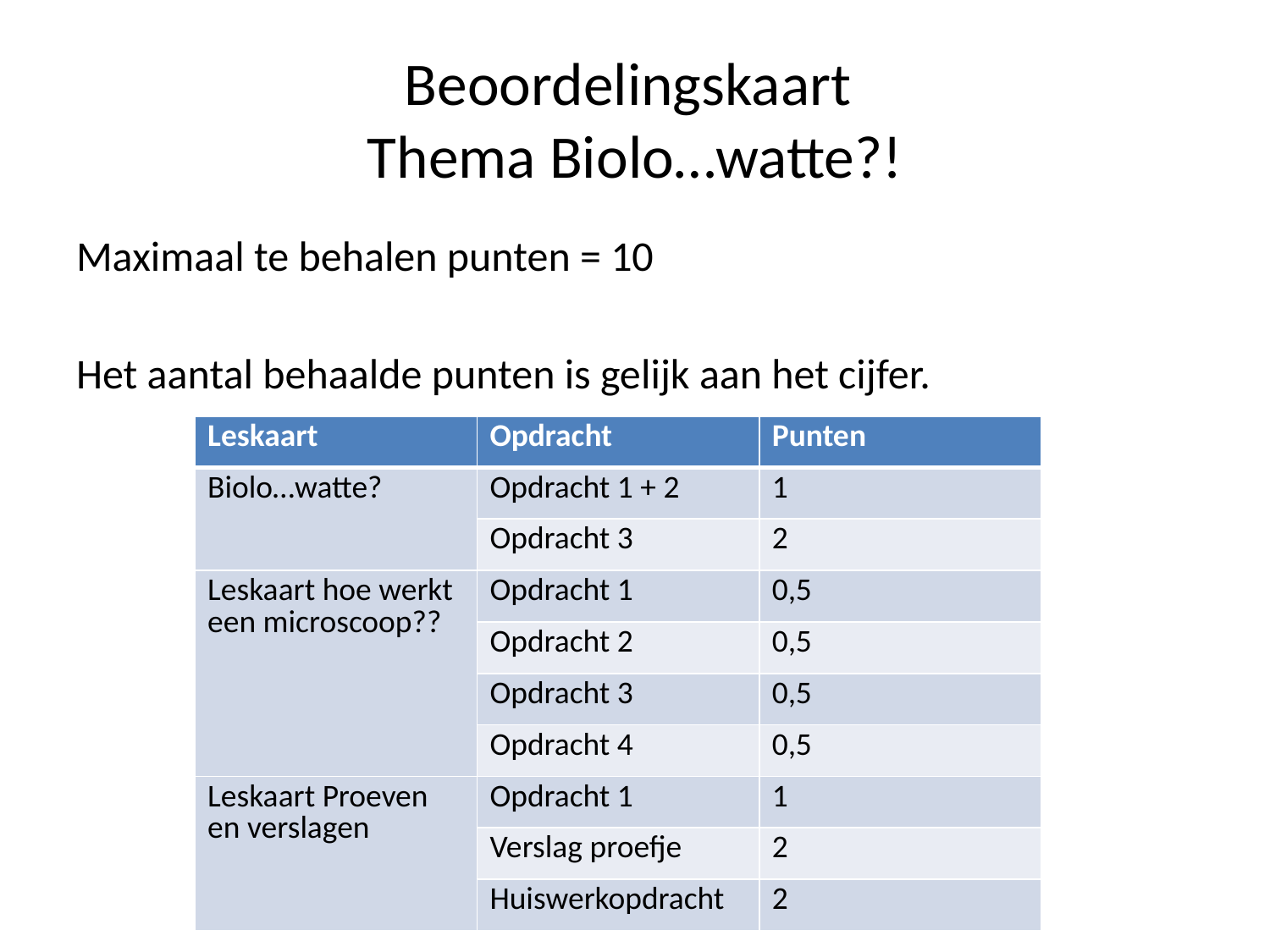

# Beoordelingskaart Thema Biolo…watte?!
Maximaal te behalen punten = 10

Het aantal behaalde punten is gelijk aan het cijfer.

| Leskaart | Opdracht | Punten |
| --- | --- | --- |
| Biolo…watte? | Opdracht 1 + 2 | 1 |
|  | Opdracht 3 | 2 |
| Leskaart hoe werkt een microscoop?? | Opdracht 1 | 0,5 |
|  | Opdracht 2 | 0,5 |
|  | Opdracht 3 | 0,5 |
|  | Opdracht 4 | 0,5 |
| Leskaart Proeven en verslagen | Opdracht 1 | 1 |
|  | Verslag proefje | 2 |
|  | Huiswerkopdracht | 2 |